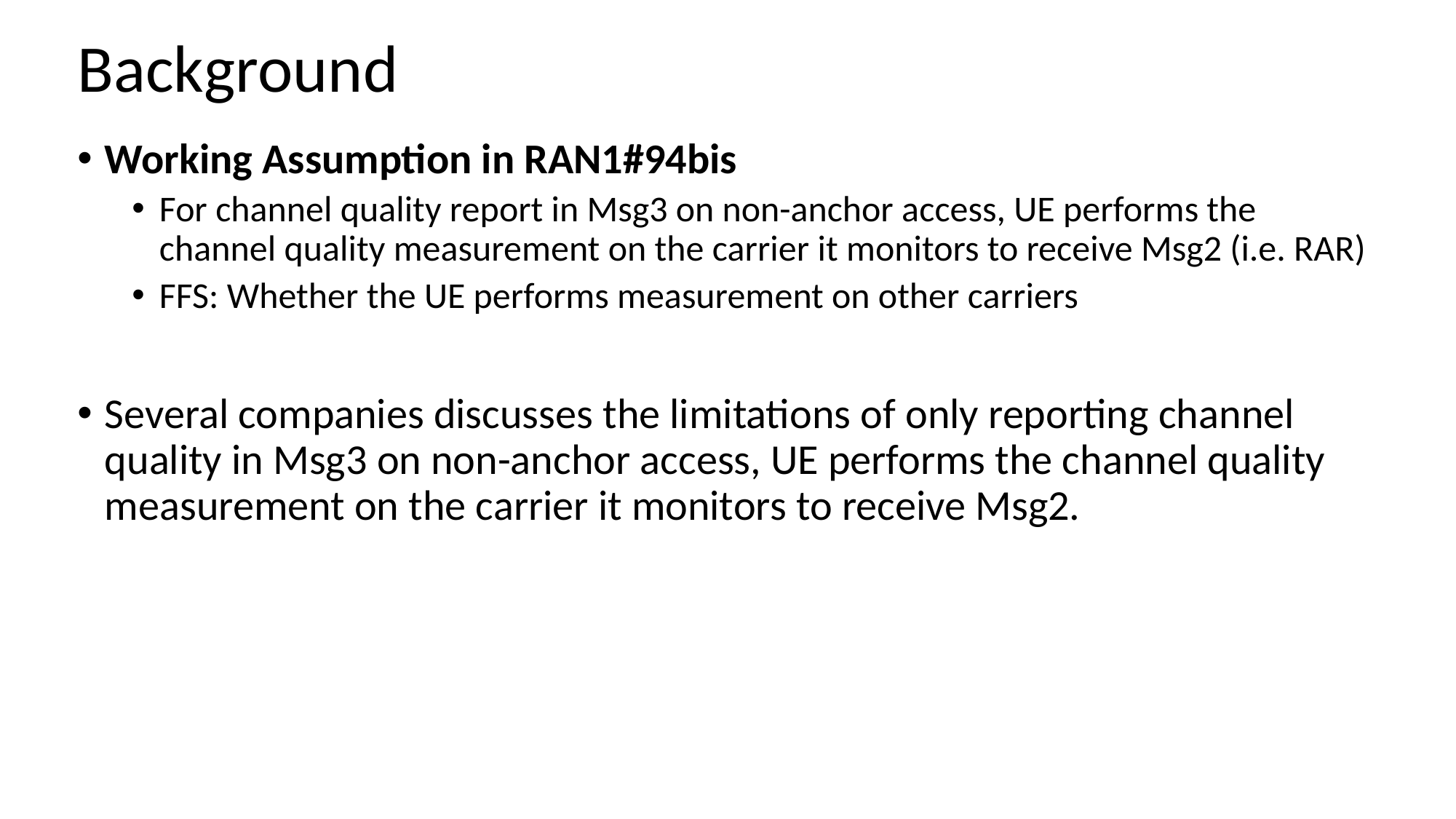

# Background
Working Assumption in RAN1#94bis
For channel quality report in Msg3 on non-anchor access, UE performs the channel quality measurement on the carrier it monitors to receive Msg2 (i.e. RAR)
FFS: Whether the UE performs measurement on other carriers

Several companies discusses the limitations of only reporting channel      quality in Msg3 on non-anchor access, UE performs the channel quality measurement on the carrier it monitors to receive Msg2.